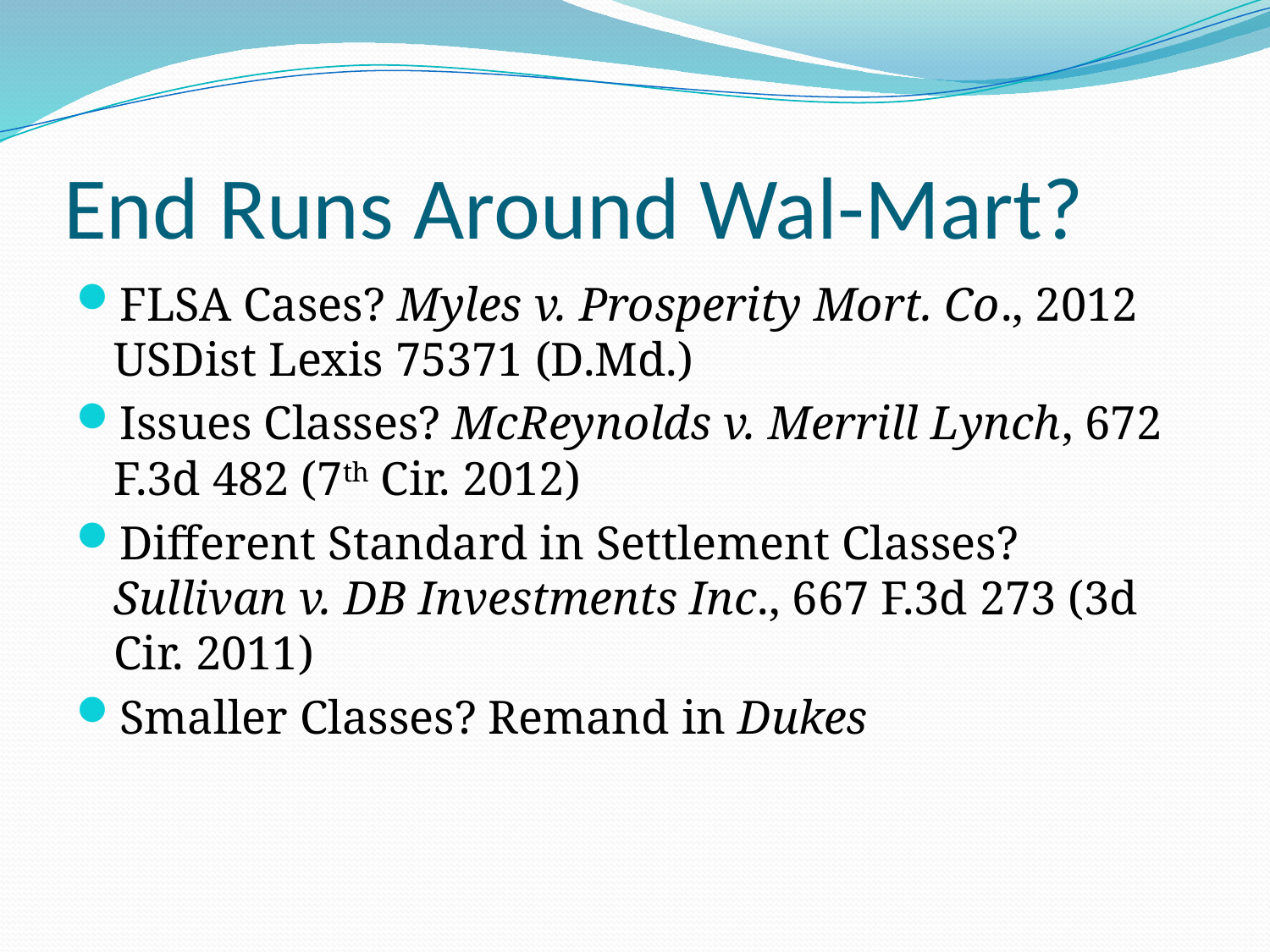

# End Runs Around Wal-Mart?
FLSA Cases? Myles v. Prosperity Mort. Co., 2012 USDist Lexis 75371 (D.Md.)
Issues Classes? McReynolds v. Merrill Lynch, 672 F.3d 482 (7th Cir. 2012)
Different Standard in Settlement Classes? Sullivan v. DB Investments Inc., 667 F.3d 273 (3d Cir. 2011)
Smaller Classes? Remand in Dukes